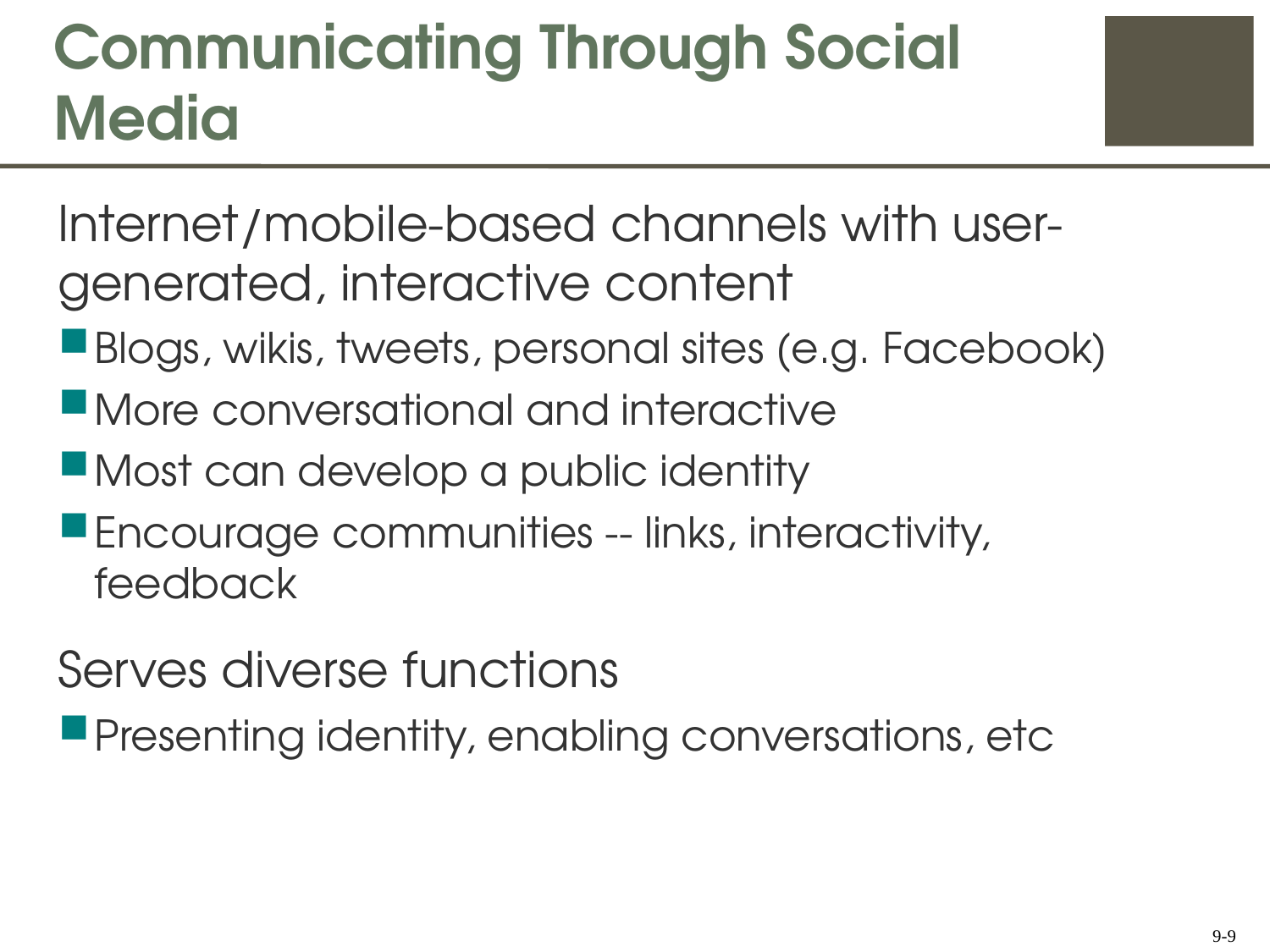

# Communicating Through Social Media
Internet/mobile-based channels with user-generated, interactive content
Blogs, wikis, tweets, personal sites (e.g. Facebook)
More conversational and interactive
Most can develop a public identity
Encourage communities -- links, interactivity, feedback
Serves diverse functions
Presenting identity, enabling conversations, etc